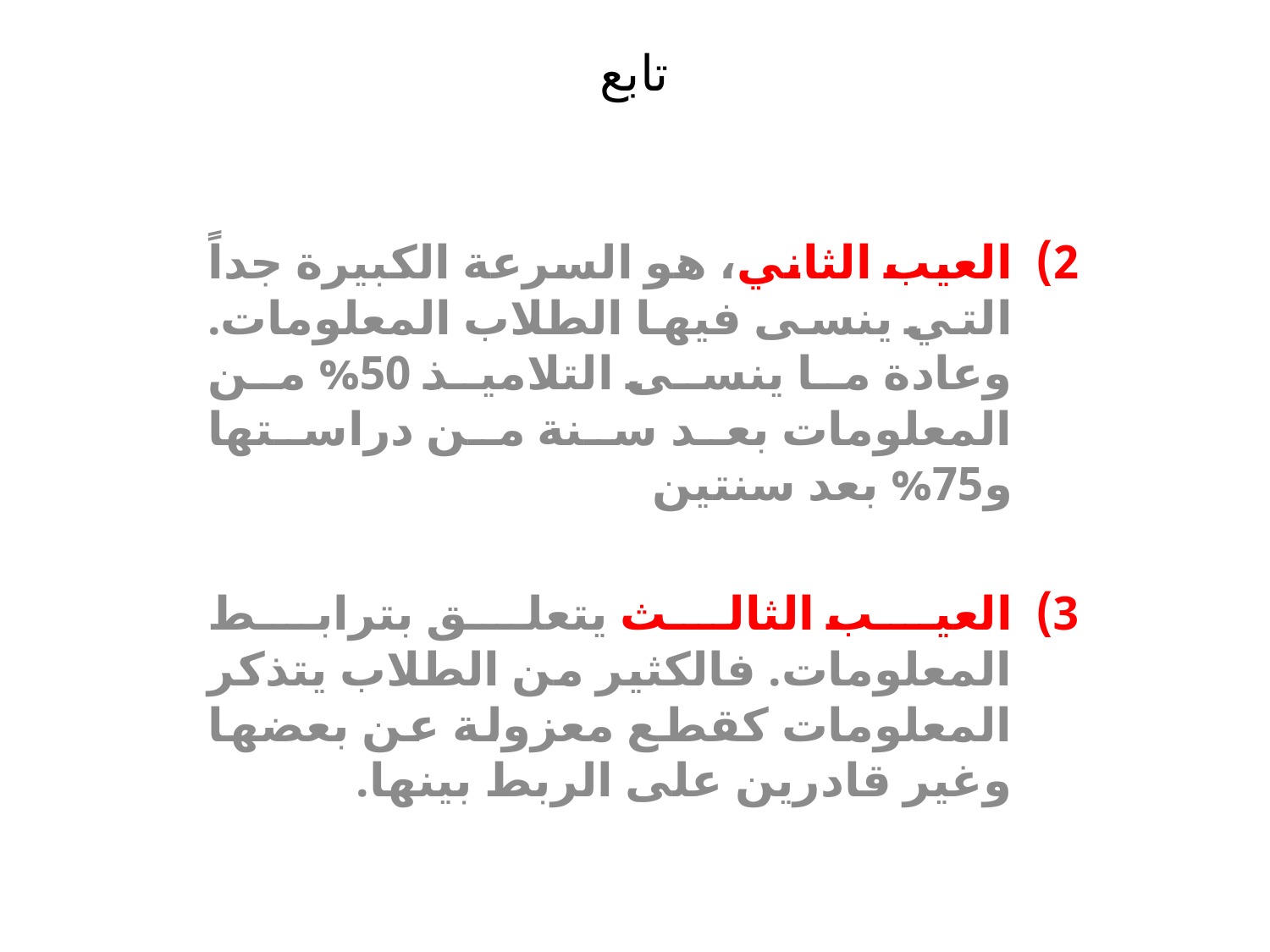

# تابع
العيب الثاني، هو السرعة الكبيرة جداً التي ينسى فيها الطلاب المعلومات. وعادة ما ينسى التلاميذ 50% من المعلومات بعد سنة من دراستها و75% بعد سنتين

العيب الثالث يتعلق بترابط المعلومات. فالكثير من الطلاب يتذكر المعلومات كقطع معزولة عن بعضها وغير قادرين على الربط بينها.